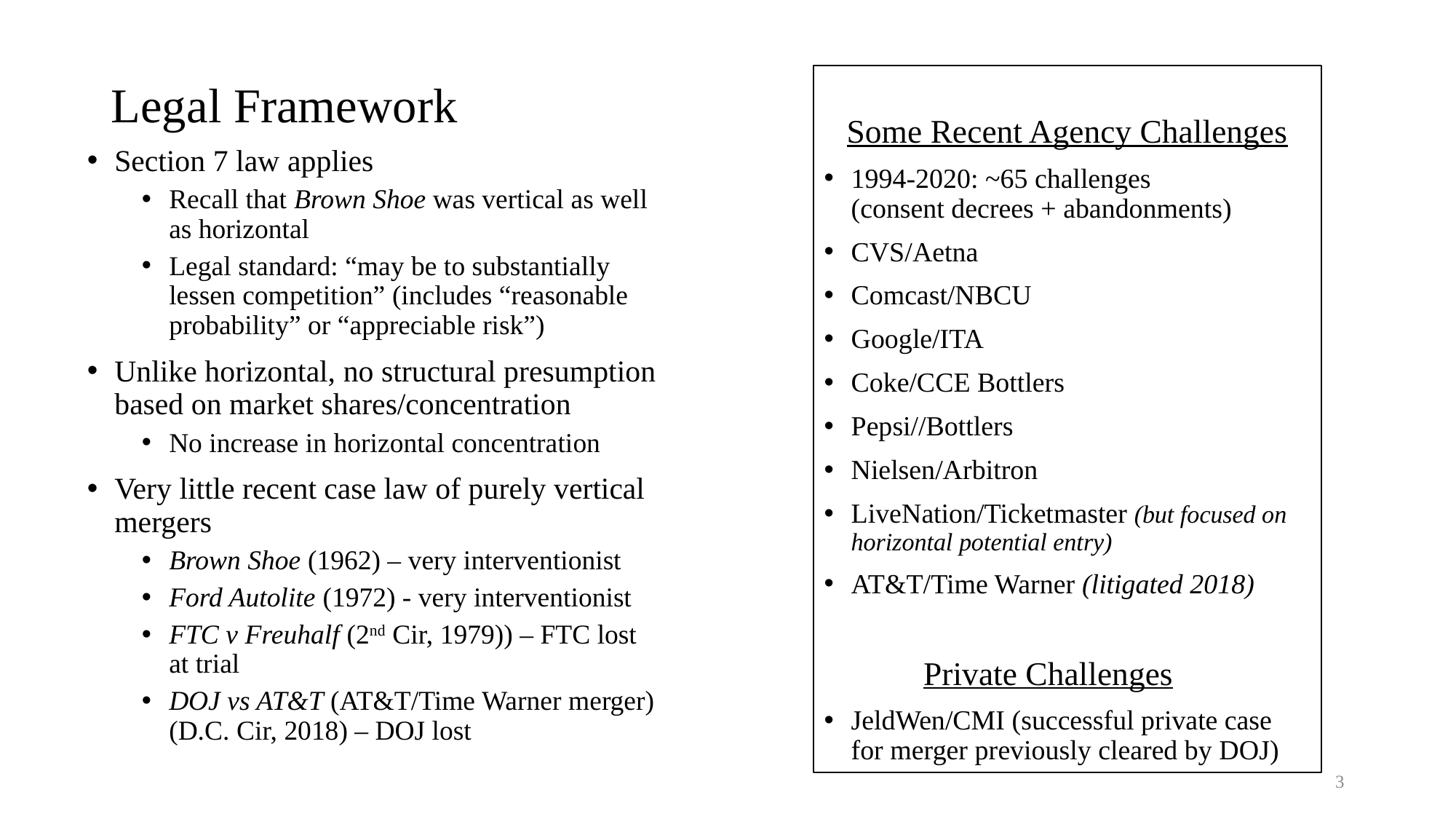

# Legal Framework

Some Recent Agency Challenges
1994-2020: ~65 challenges
(consent decrees + abandonments)
CVS/Aetna
Comcast/NBCU
Google/ITA
Coke/CCE Bottlers
Pepsi//Bottlers
Nielsen/Arbitron
LiveNation/Ticketmaster (but focused on horizontal potential entry)
AT&T/Time Warner (litigated 2018)

	Private Challenges
JeldWen/CMI (successful private case for merger previously cleared by DOJ)

Section 7 law applies
Recall that Brown Shoe was vertical as well as horizontal
Legal standard: “may be to substantially lessen competition” (includes “reasonable probability” or “appreciable risk”)
Unlike horizontal, no structural presumption based on market shares/concentration
No increase in horizontal concentration
Very little recent case law of purely vertical mergers
Brown Shoe (1962) – very interventionist
Ford Autolite (1972) - very interventionist
FTC v Freuhalf (2nd Cir, 1979)) – FTC lost at trial
DOJ vs AT&T (AT&T/Time Warner merger)(D.C. Cir, 2018) – DOJ lost

3